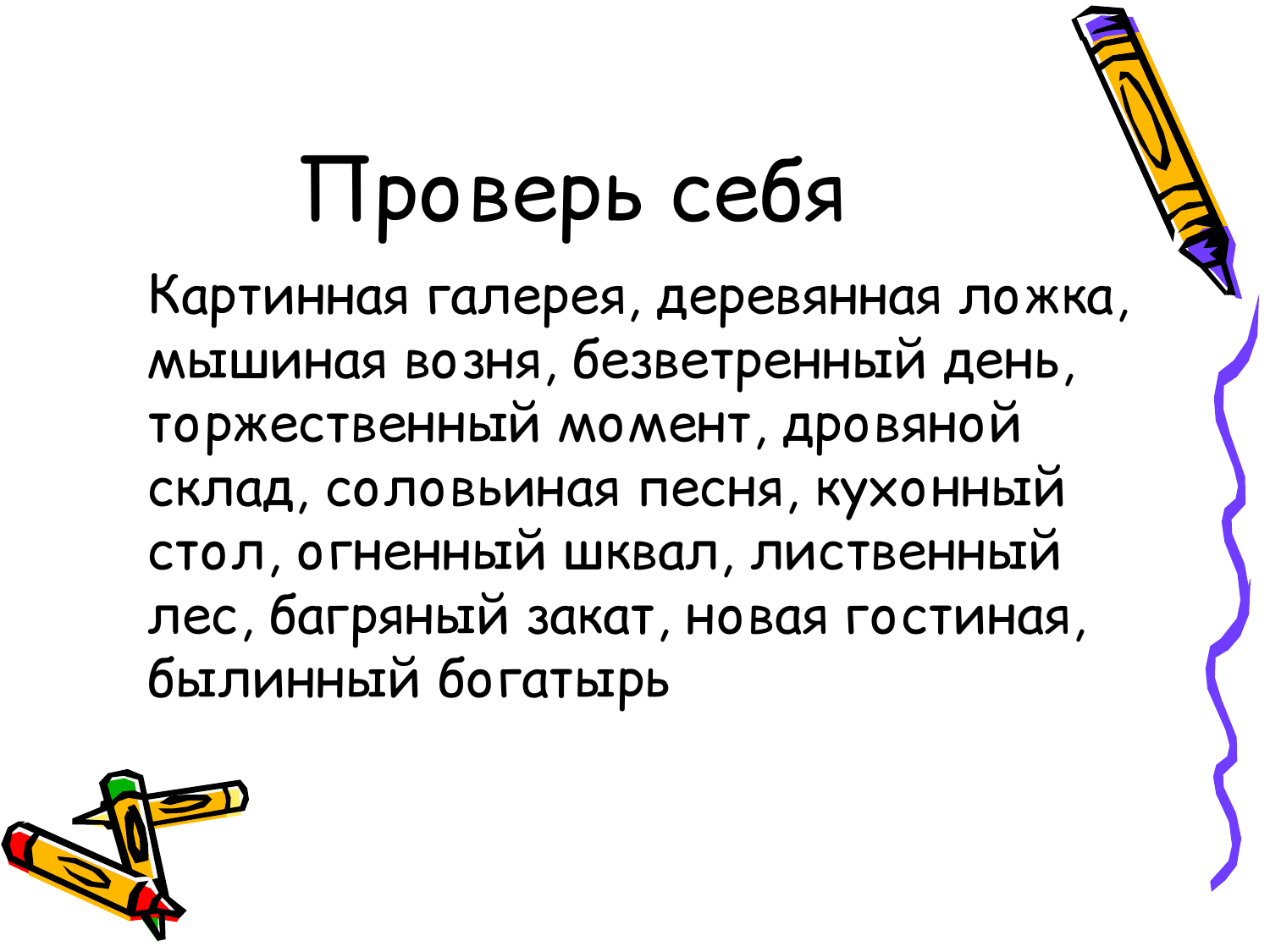

# Проверь себя
		Картинная галерея, деревянная ложка, мышиная возня, безветренный день,  торжественный момент, дровяной склад, соловьиная песня, кухонный стол, огненный шквал, лиственный лес, багряный закат, новая гостиная, былинный богатырь